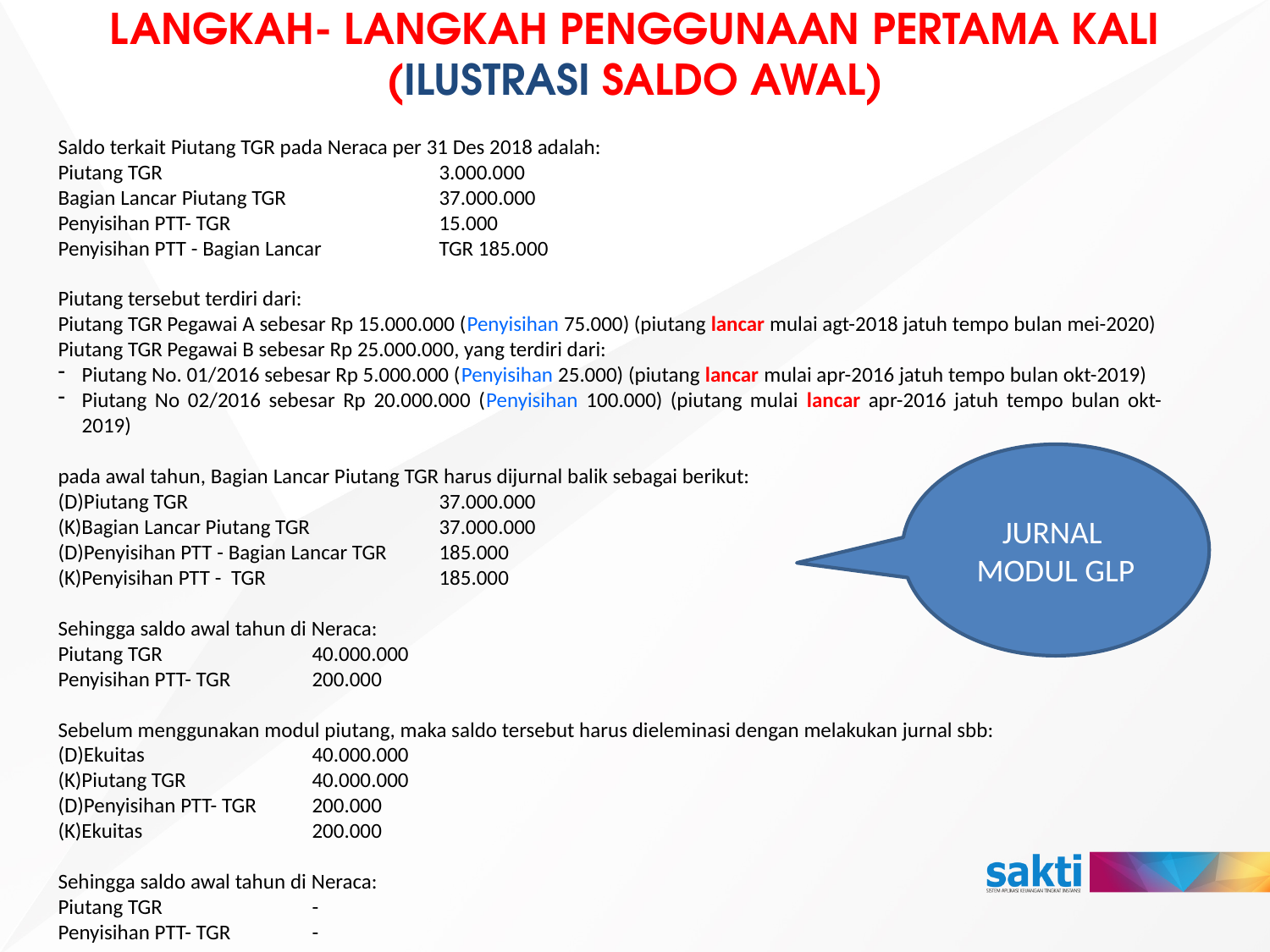

# LANGKAH- LANGKAH PENGGUNAAN PERTAMA KALI (ILUSTRASI SALDO AWAL)
Saldo terkait Piutang TGR pada Neraca per 31 Des 2018 adalah:
Piutang TGR 			3.000.000
Bagian Lancar Piutang TGR 		37.000.000
Penyisihan PTT- TGR 		15.000
Penyisihan PTT - Bagian Lancar 	TGR 185.000

Piutang tersebut terdiri dari:
Piutang TGR Pegawai A sebesar Rp 15.000.000 (Penyisihan 75.000) (piutang lancar mulai agt-2018 jatuh tempo bulan mei-2020)
Piutang TGR Pegawai B sebesar Rp 25.000.000, yang terdiri dari:
Piutang No. 01/2016 sebesar Rp 5.000.000 (Penyisihan 25.000) (piutang lancar mulai apr-2016 jatuh tempo bulan okt-2019)
Piutang No 02/2016 sebesar Rp 20.000.000 (Penyisihan 100.000) (piutang mulai lancar apr-2016 jatuh tempo bulan okt-2019)

pada awal tahun, Bagian Lancar Piutang TGR harus dijurnal balik sebagai berikut:
(D)Piutang TGR 		37.000.000
(K)Bagian Lancar Piutang TGR 	37.000.000
(D)Penyisihan PTT - Bagian Lancar TGR 	185.000
(K)Penyisihan PTT -  TGR 		185.000

Sehingga saldo awal tahun di Neraca:
Piutang TGR 		40.000.000
Penyisihan PTT- TGR 	200.000

Sebelum menggunakan modul piutang, maka saldo tersebut harus dieleminasi dengan melakukan jurnal sbb:
(D)Ekuitas 		40.000.000
(K)Piutang TGR 	40.000.000
(D)Penyisihan PTT- TGR 	200.000
(K)Ekuitas 		200.000

Sehingga saldo awal tahun di Neraca:
Piutang TGR 		-
Penyisihan PTT- TGR 	-

JURNAL
MODUL GLP